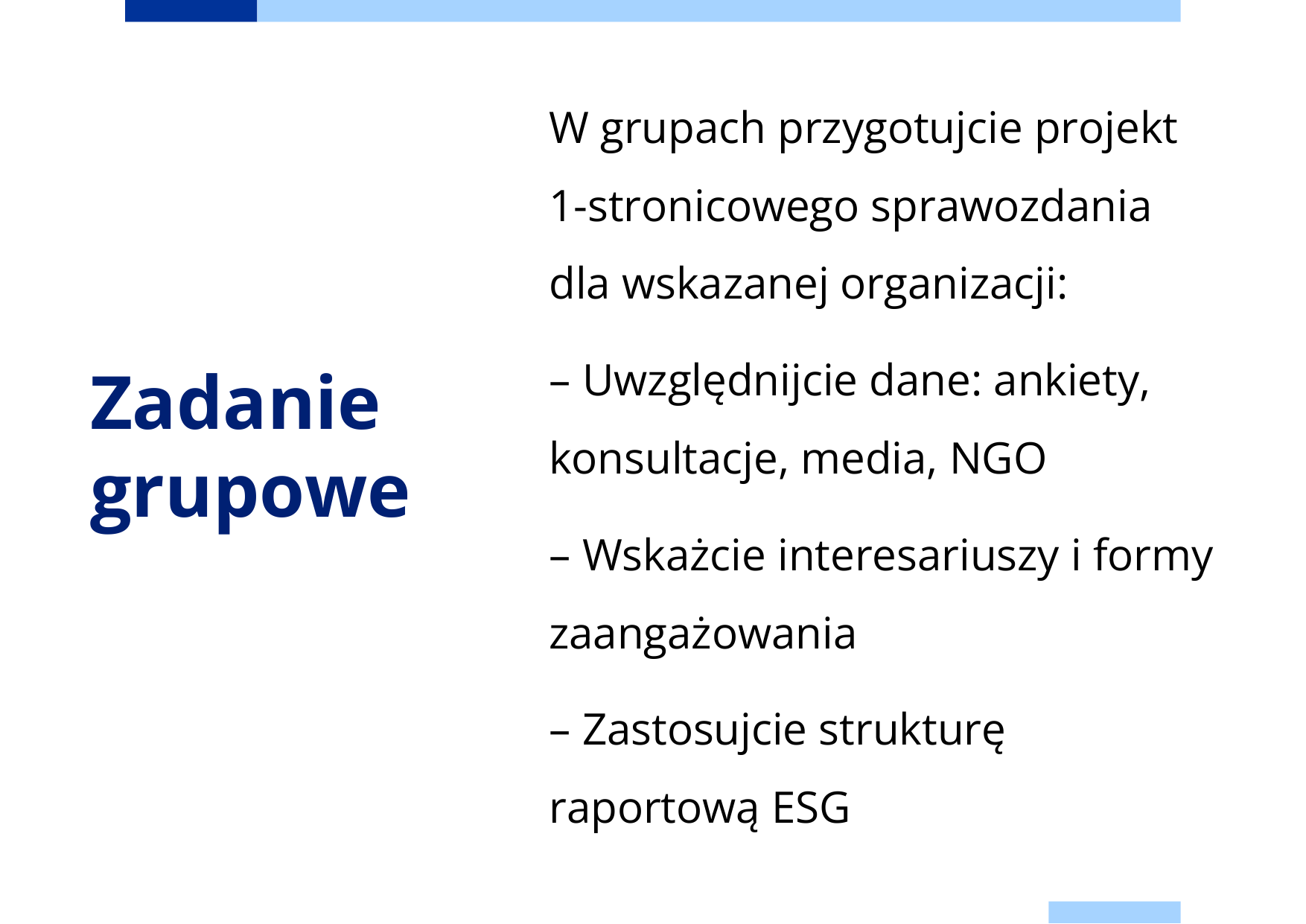

W grupach przygotujcie projekt 1-stronicowego sprawozdania dla wskazanej organizacji:
– Uwzględnijcie dane: ankiety, konsultacje, media, NGO
– Wskażcie interesariuszy i formy zaangażowania
– Zastosujcie strukturę raportową ESG
# Zadanie grupowe